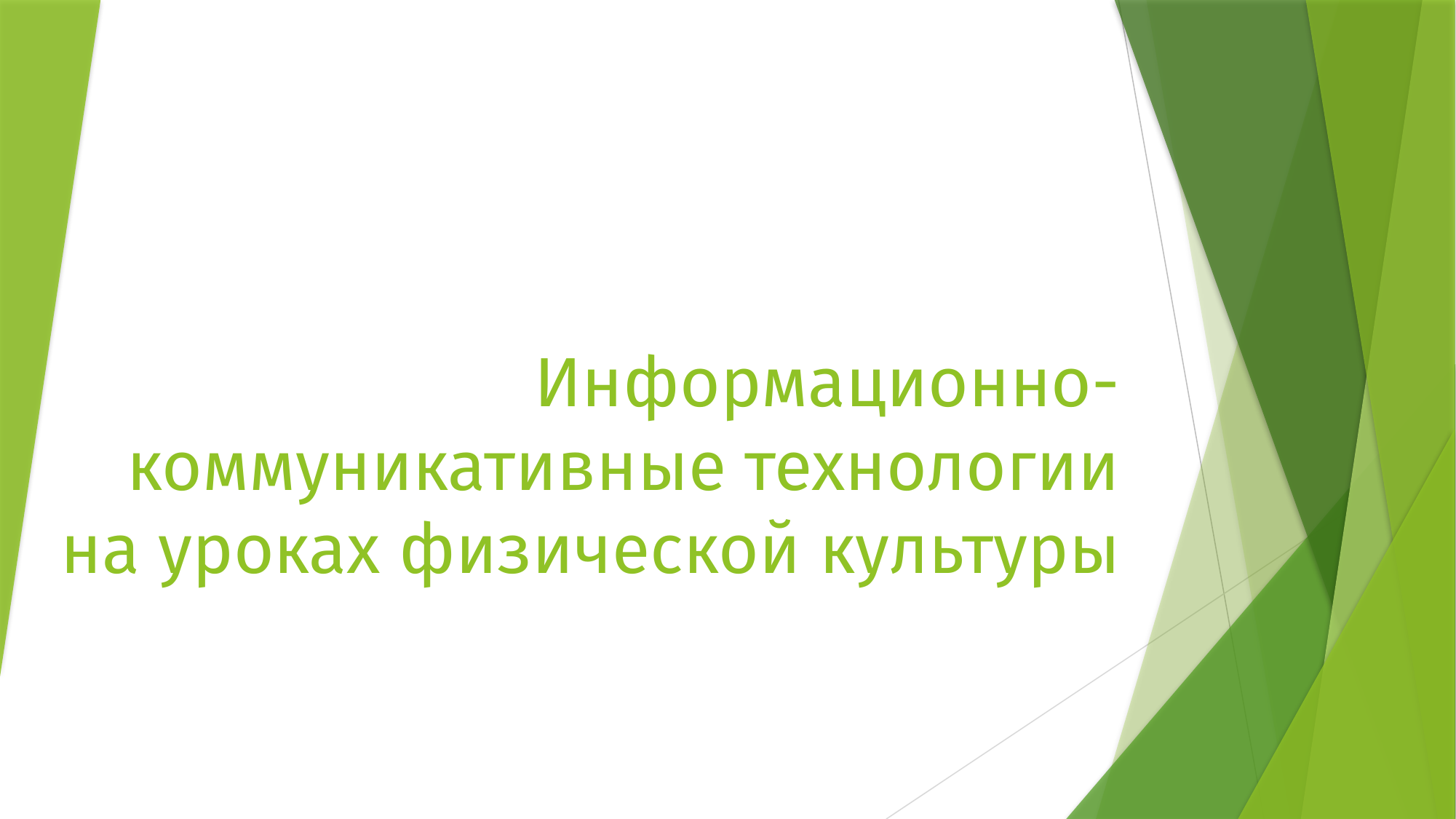

# Информационно-коммуникативные технологии на уроках физической культуры